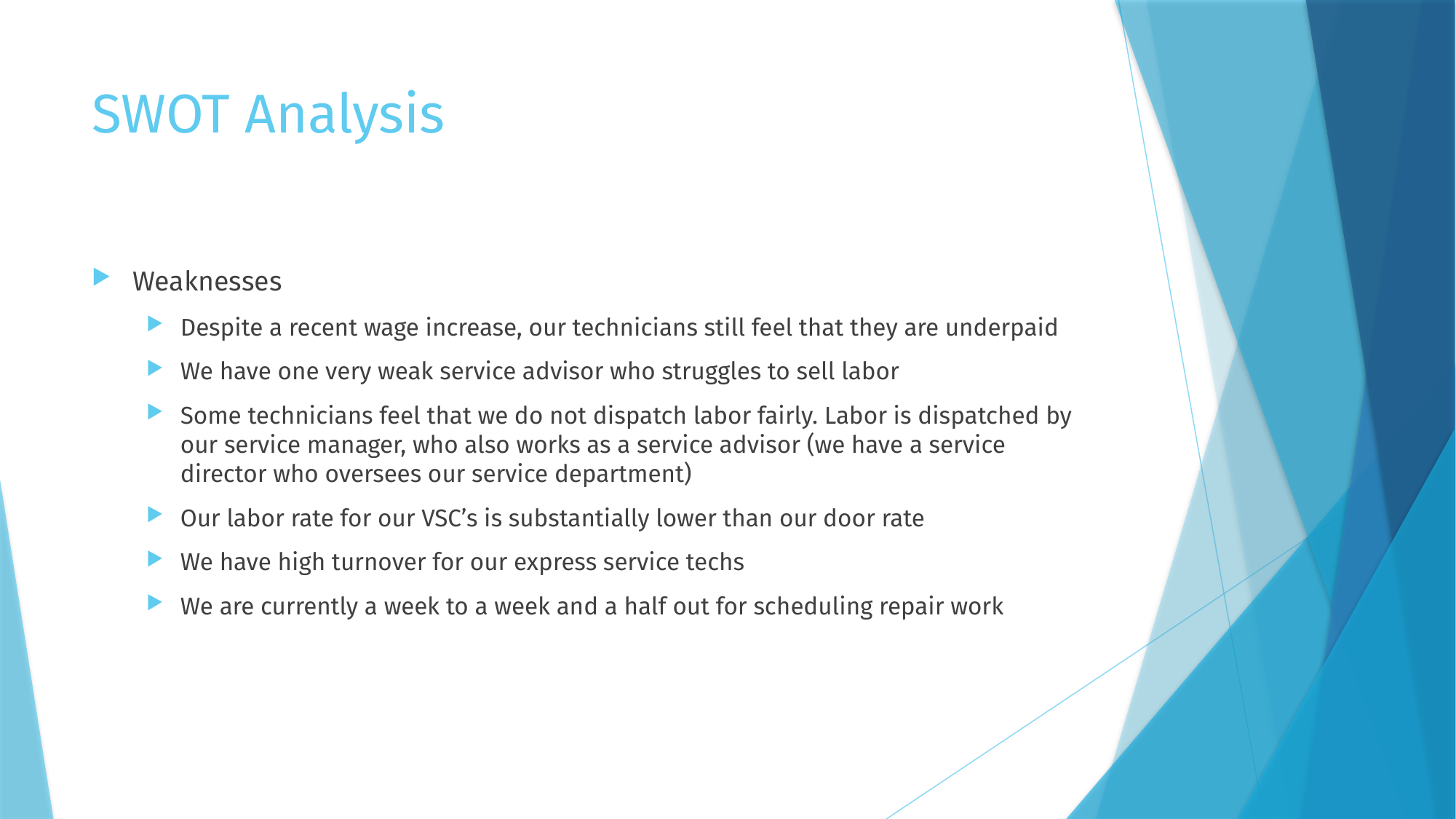

# SWOT Analysis
Weaknesses
Despite a recent wage increase, our technicians still feel that they are underpaid
We have one very weak service advisor who struggles to sell labor
Some technicians feel that we do not dispatch labor fairly. Labor is dispatched by our service manager, who also works as a service advisor (we have a service director who oversees our service department)
Our labor rate for our VSC’s is substantially lower than our door rate
We have high turnover for our express service techs
We are currently a week to a week and a half out for scheduling repair work